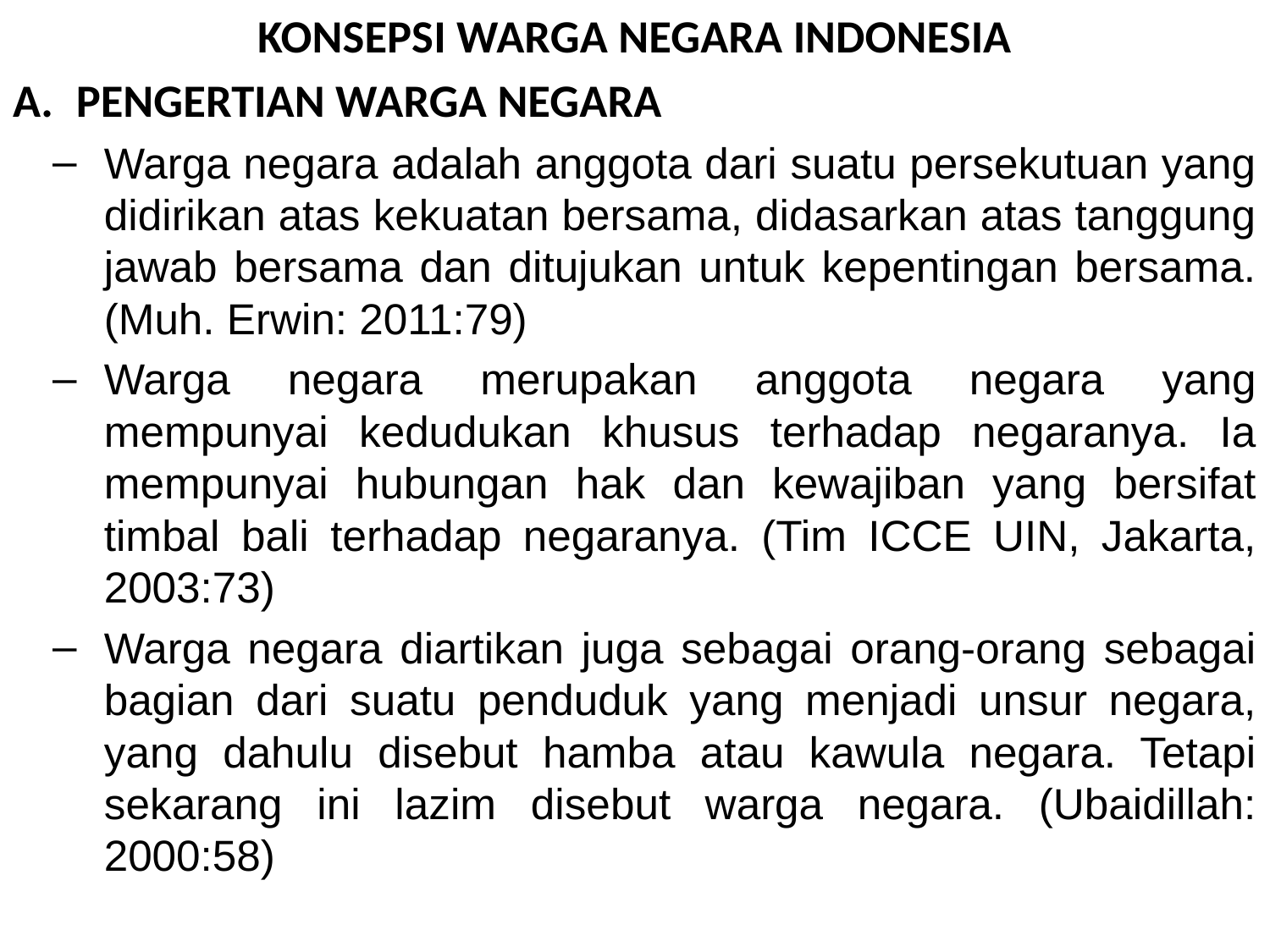

KONSEPSI WARGA NEGARA INDONESIA
PENGERTIAN WARGA NEGARA
Warga negara adalah anggota dari suatu persekutuan yang didirikan atas kekuatan bersama, didasarkan atas tanggung jawab bersama dan ditujukan untuk kepentingan bersama. (Muh. Erwin: 2011:79)
Warga negara merupakan anggota negara yang mempunyai kedudukan khusus terhadap negaranya. Ia mempunyai hubungan hak dan kewajiban yang bersifat timbal bali terhadap negaranya. (Tim ICCE UIN, Jakarta, 2003:73)
Warga negara diartikan juga sebagai orang-orang sebagai bagian dari suatu penduduk yang menjadi unsur negara, yang dahulu disebut hamba atau kawula negara. Tetapi sekarang ini lazim disebut warga negara. (Ubaidillah: 2000:58)